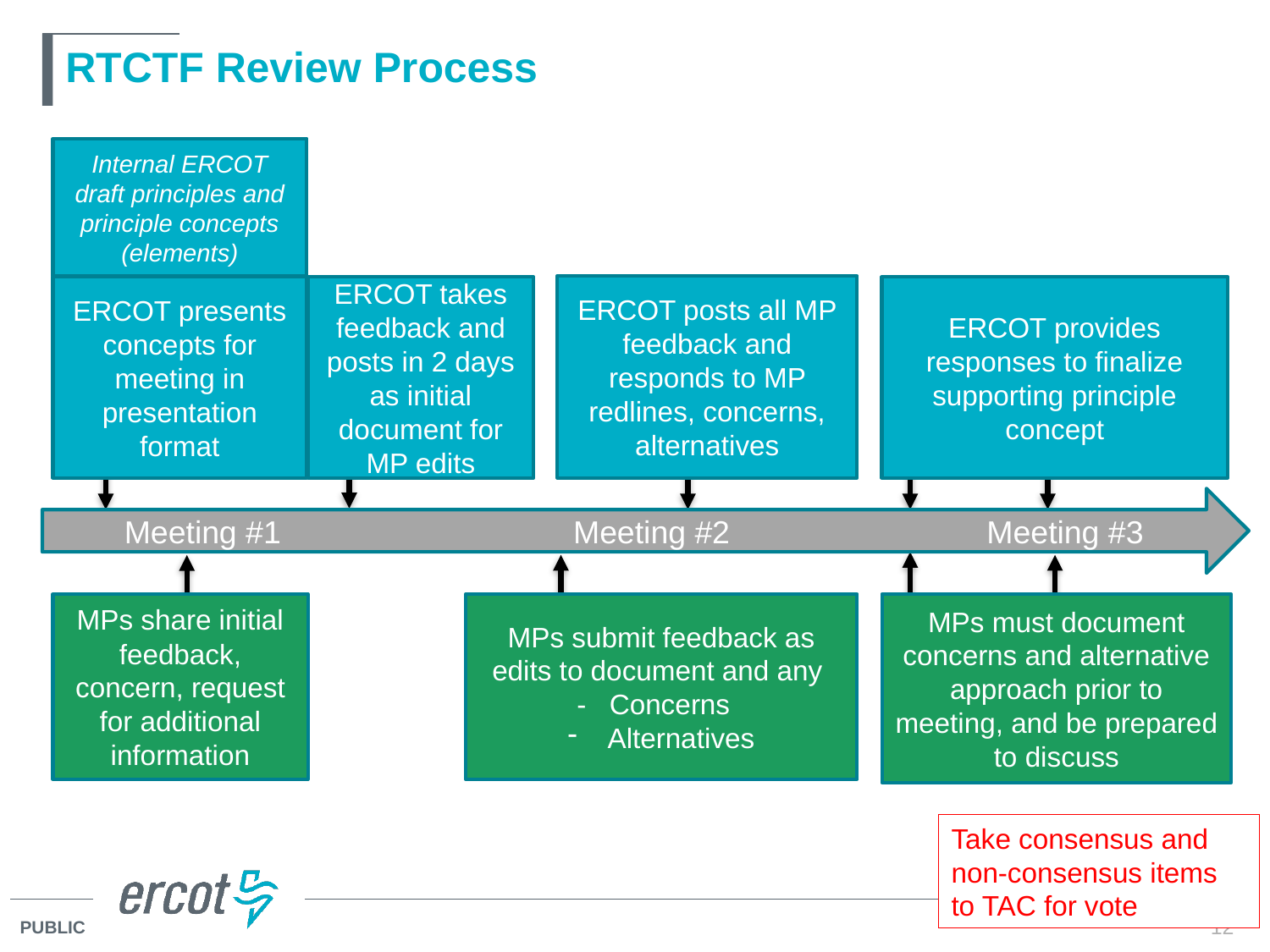

# RTCTF Review Process
Internal ERCOT draft principles and principle concepts (elements)
ERCOT posts all MP feedback and responds to MP redlines, concerns, alternatives
ERCOT presents concepts for meeting in presentation format
ERCOT provides responses to finalize supporting principle concept
ERCOT takes feedback and posts in 2 days as initial document for MP edits
Meeting #1                                 Meeting #2                             Meeting #3
MPs share initial feedback, concern, request for additional information
MPs submit feedback as edits to document and any
-   Concerns
Alternatives
MPs must document concerns and alternative approach prior to meeting, and be prepared to discuss
Take consensus and non-consensus items to TAC for vote
12